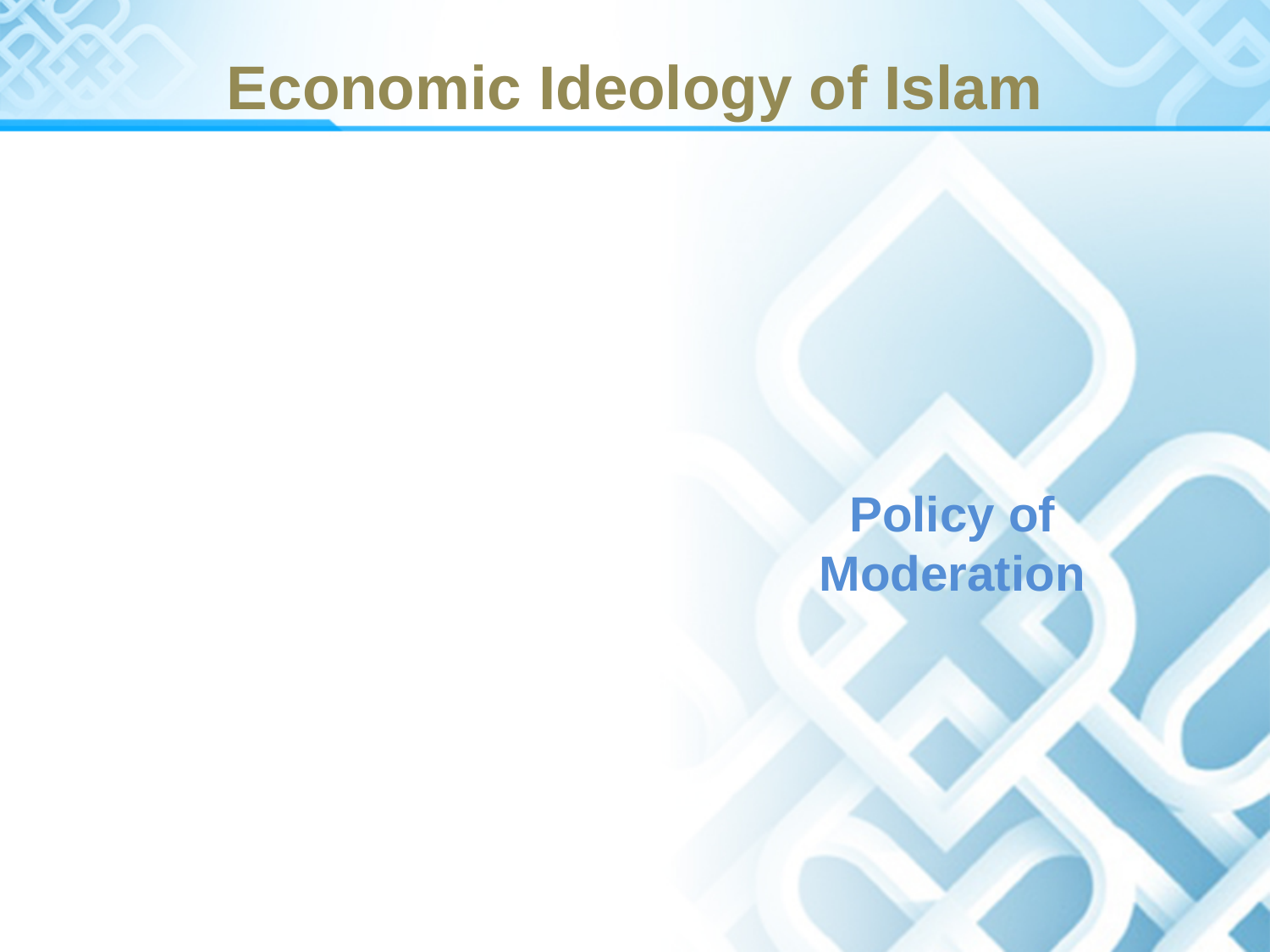

# Economic Ideology of Islam
Policy of Moderation